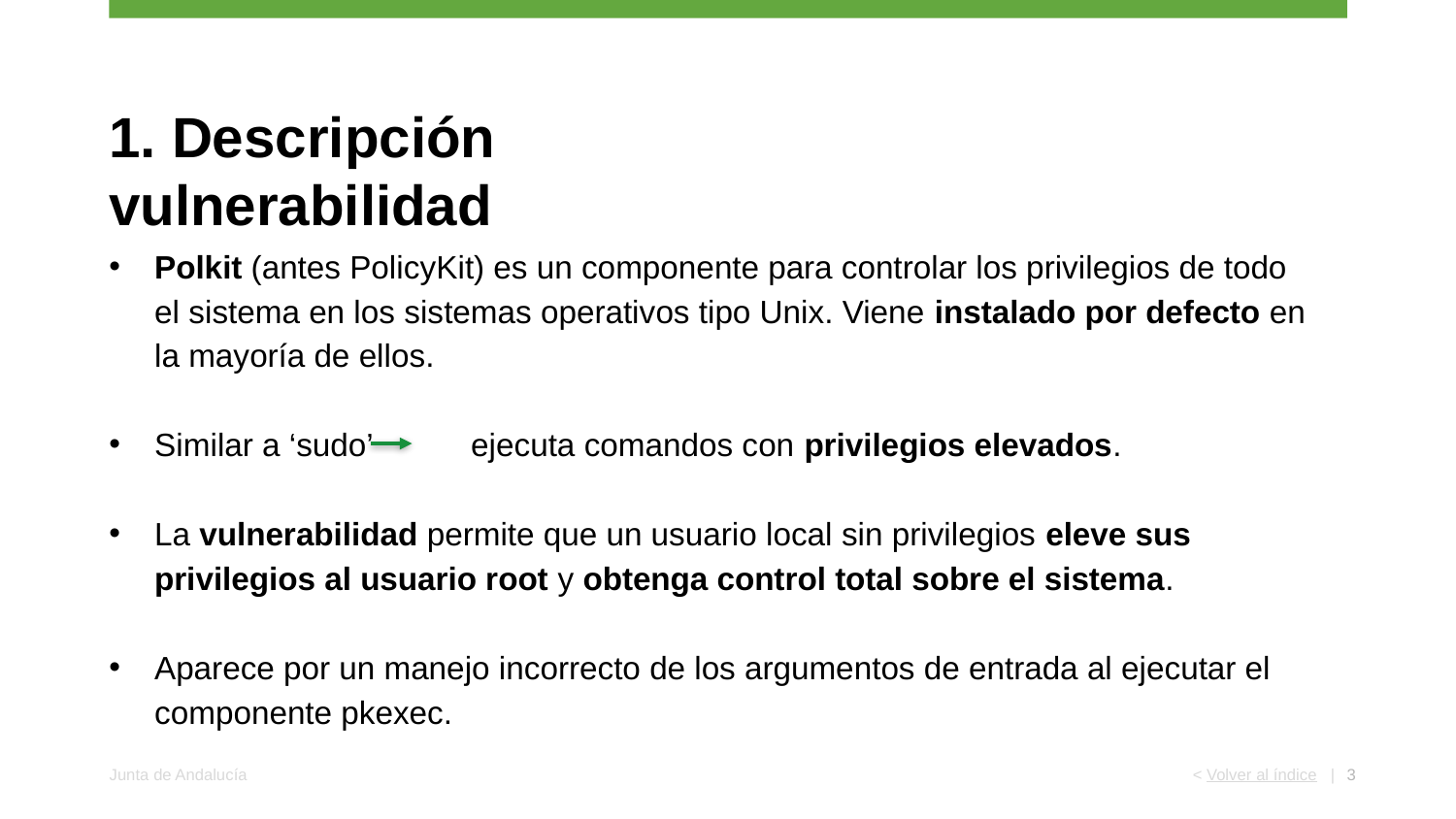

1. Descripción vulnerabilidad
Polkit (antes PolicyKit) es un componente para controlar los privilegios de todo el sistema en los sistemas operativos tipo Unix. Viene instalado por defecto en la mayoría de ellos.

Similar a ‘sudo’           ejecuta comandos con privilegios elevados.

La vulnerabilidad permite que un usuario local sin privilegios eleve sus privilegios al usuario root y obtenga control total sobre el sistema.

Aparece por un manejo incorrecto de los argumentos de entrada al ejecutar el componente pkexec.

3